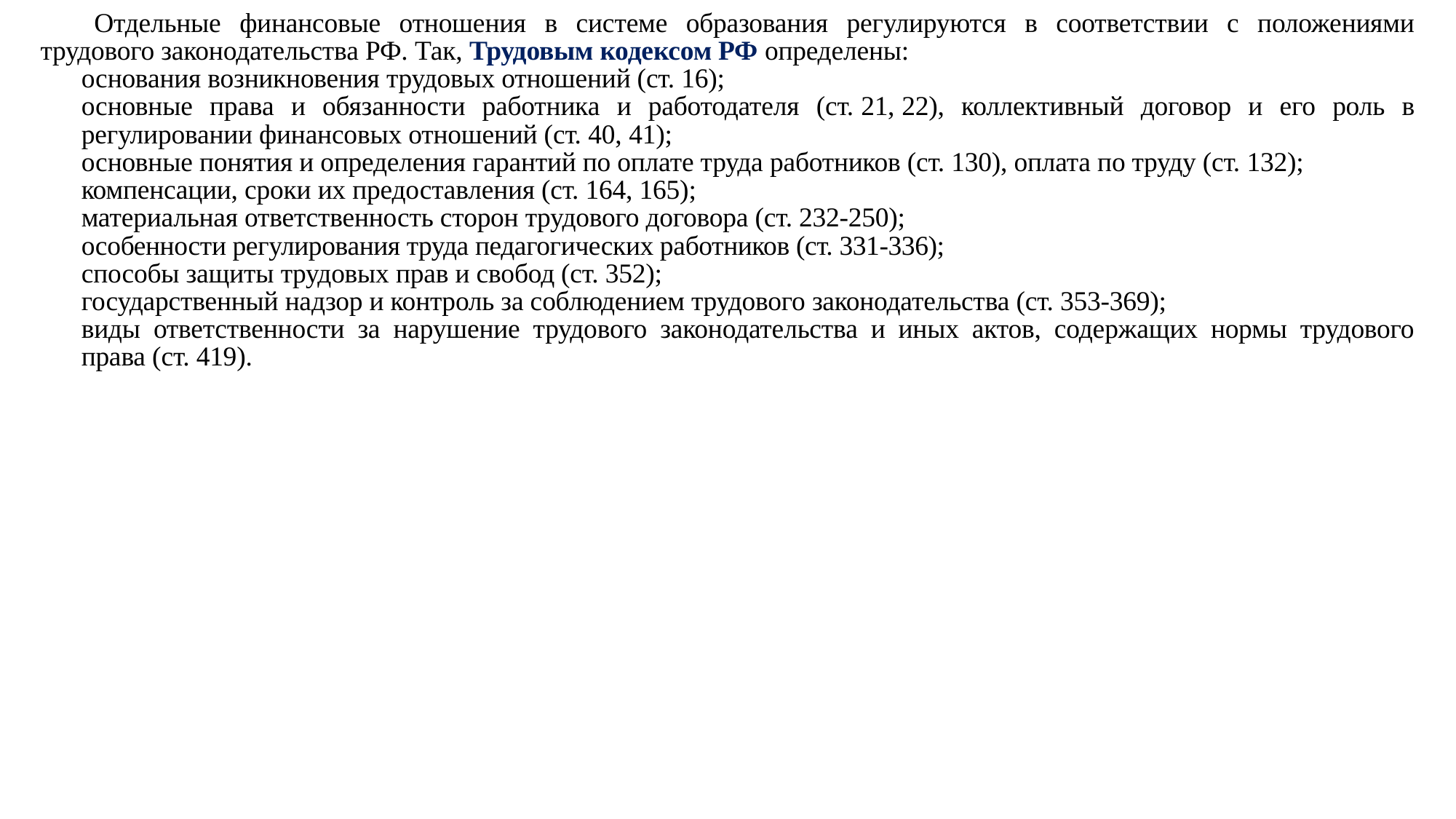

Отдельные финансовые отношения в системе образования регулируются в соответствии с положениями трудового законодательства РФ. Так, Трудовым кодексом РФ определены:
основания возникновения трудовых отношений (ст. 16);
основные права и обязанности работника и работодателя (ст. 21, 22), коллективный договор и его роль в регулировании финансовых отношений (ст. 40, 41);
основные понятия и определения гарантий по оплате труда работников (ст. 130), оплата по труду (ст. 132);
компенсации, сроки их предоставления (ст. 164, 165);
материальная ответственность сторон трудового договора (ст. 232-250);
особенности регулирования труда педагогических работников (ст. 331-336);
способы защиты трудовых прав и свобод (ст. 352);
государственный надзор и контроль за соблюдением трудового законодательства (ст. 353-369);
виды ответственности за нарушение трудового законодательства и иных актов, содержащих нормы трудового права (ст. 419).